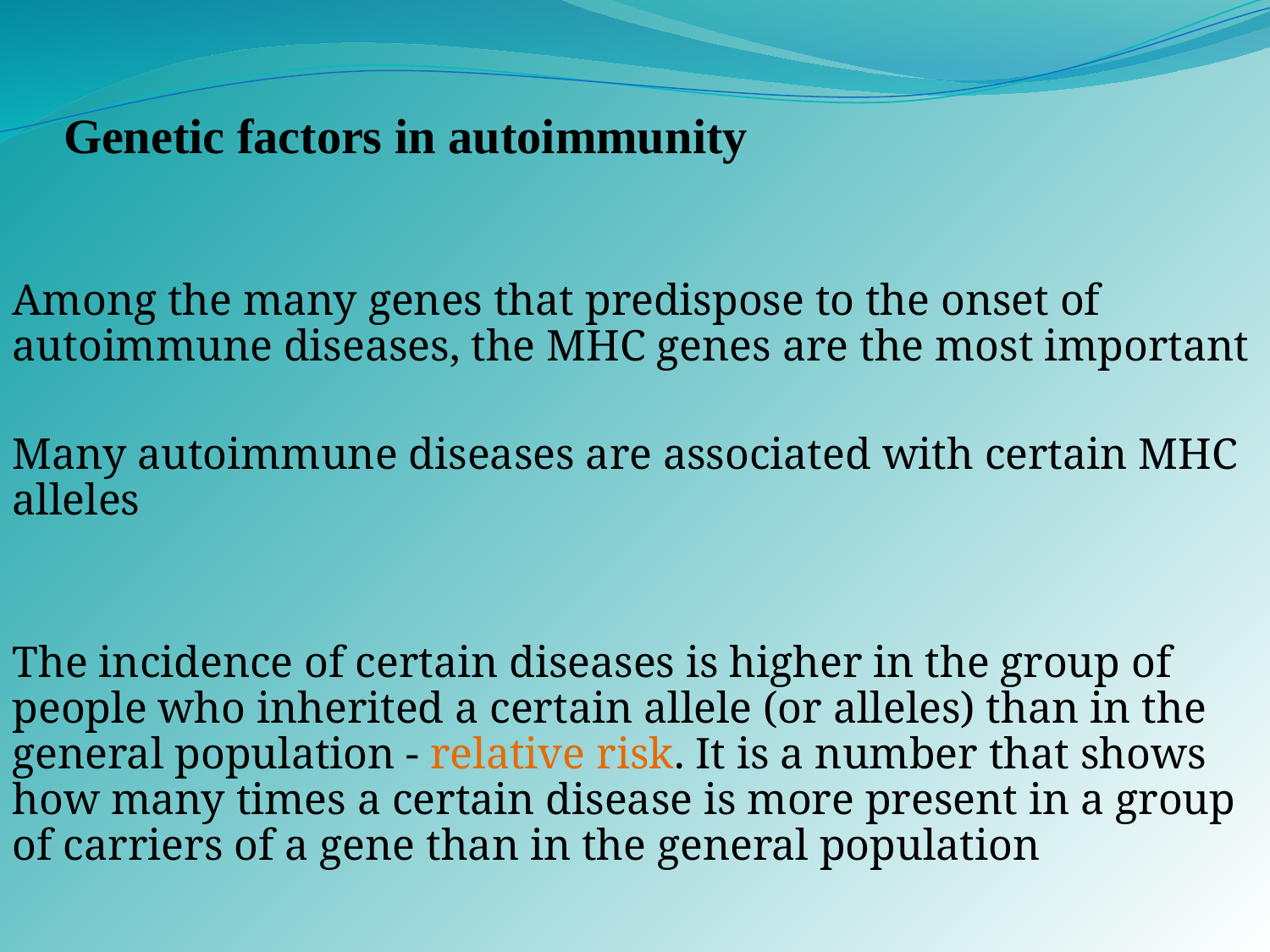

# Genetic factors in autoimmunity

Among the many genes that predispose to the onset of autoimmune diseases, the MHC genes are the most important

Many autoimmune diseases are associated with certain MHC alleles

The incidence of certain diseases is higher in the group of people who inherited a certain allele (or alleles) than in the general population - relative risk. It is a number that shows how many times a certain disease is more present in a group of carriers of a gene than in the general population